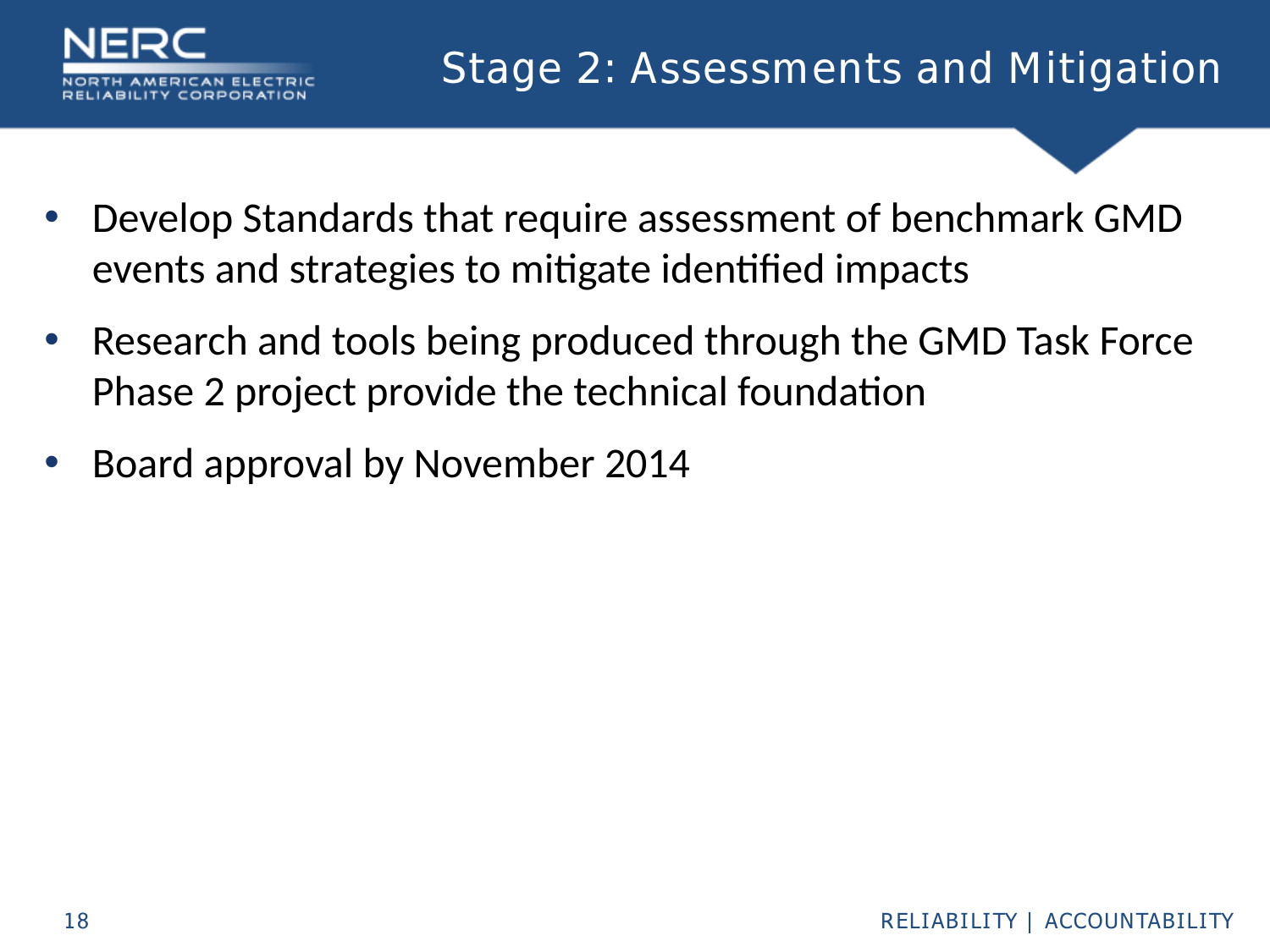

# Stage 2: Assessments and Mitigation
Develop Standards that require assessment of benchmark GMD events and strategies to mitigate identified impacts
Research and tools being produced through the GMD Task Force Phase 2 project provide the technical foundation
Board approval by November 2014